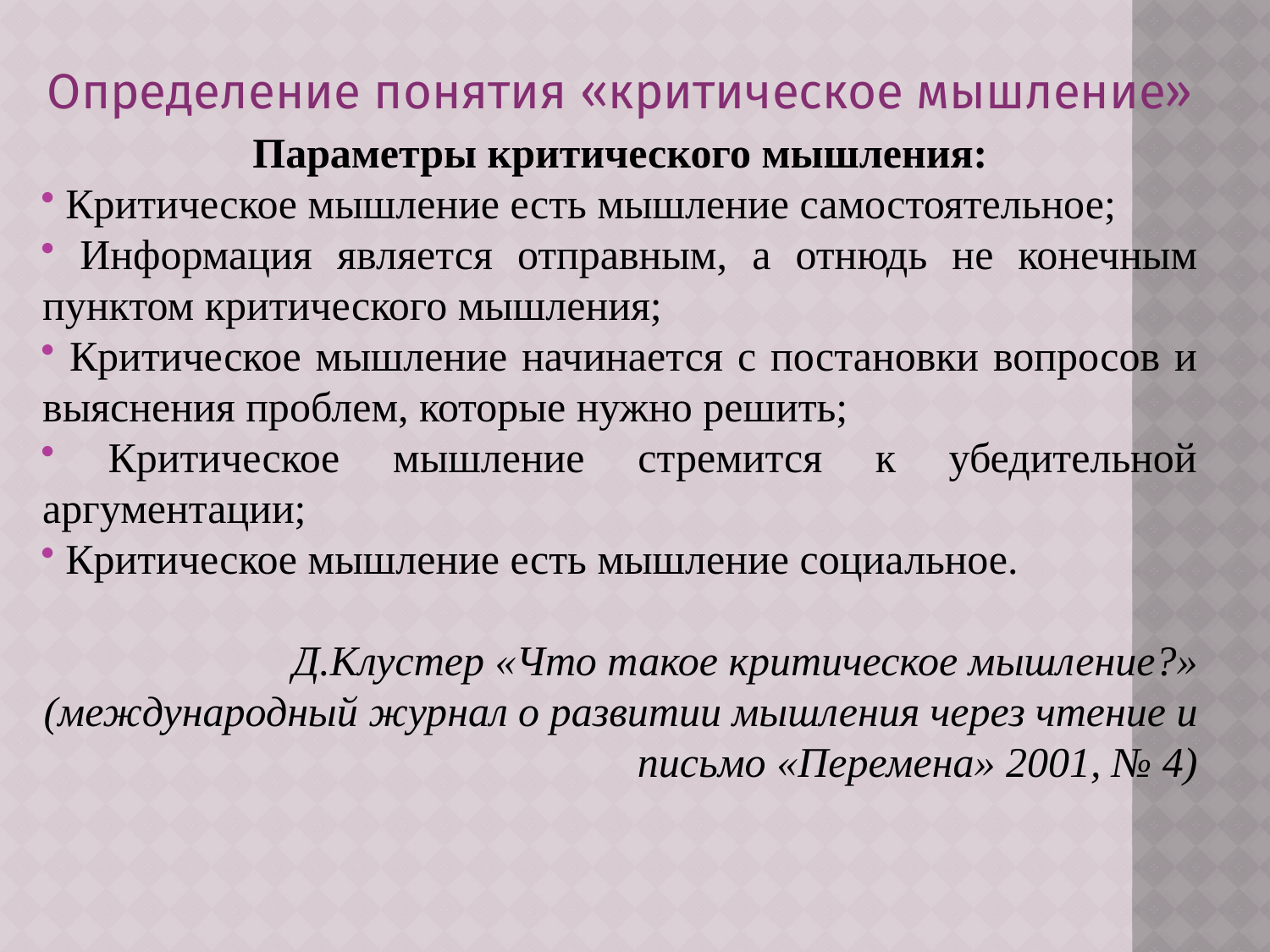

Определение понятия «критическое мышление»
Параметры критического мышления:
 Критическое мышление есть мышление самостоятельное;
 Информация является отправным, а отнюдь не конечным пунктом критического мышления;
 Критическое мышление начинается с постановки вопросов и выяснения проблем, которые нужно решить;
 Критическое мышление стремится к убедительной аргументации;
 Критическое мышление есть мышление социальное.

Д.Клустер «Что такое критическое мышление?» (международный журнал о развитии мышления через чтение и письмо «Перемена» 2001, № 4)